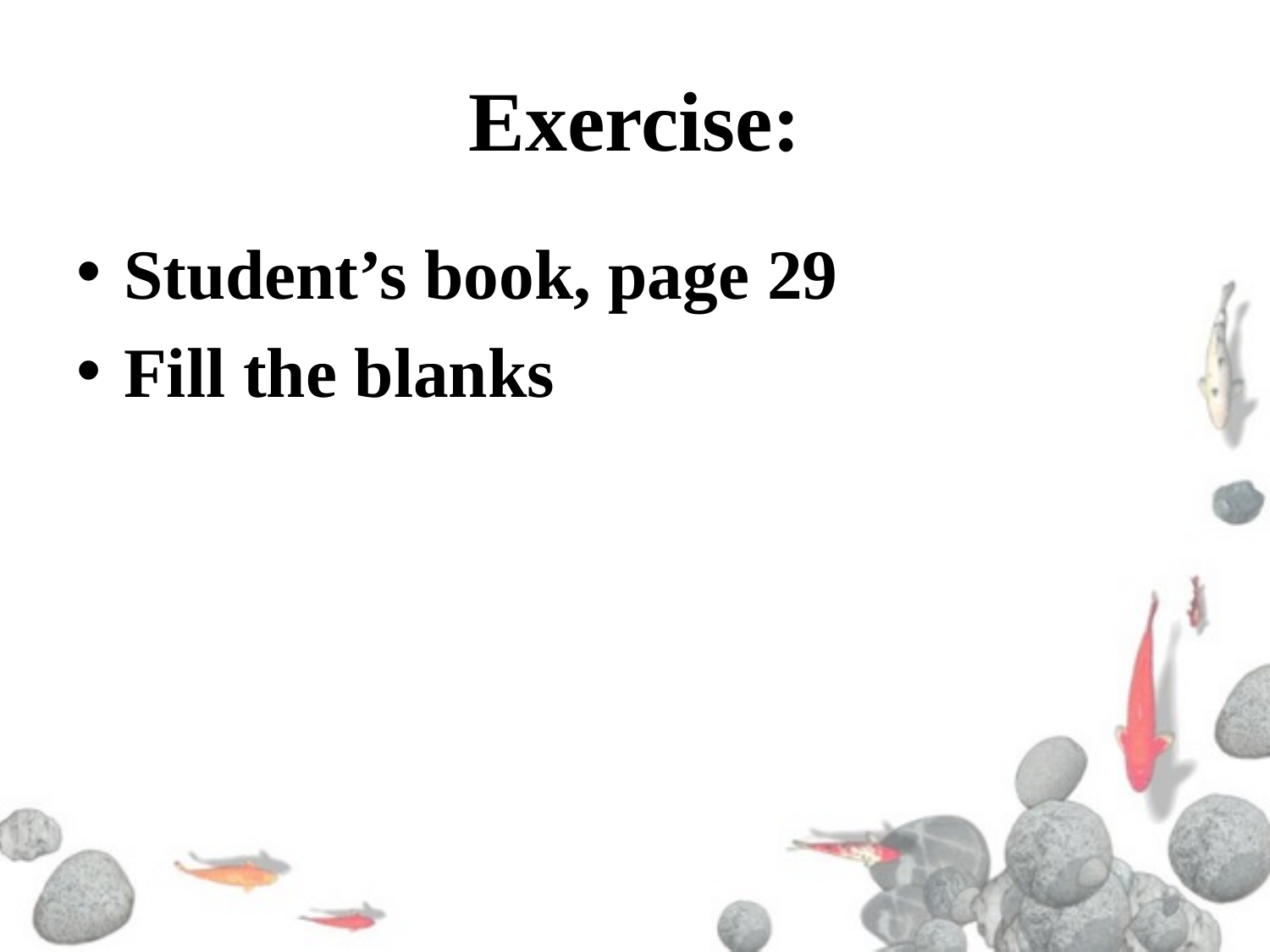

# Exercise:
Student’s book, page 29
Fill the blanks